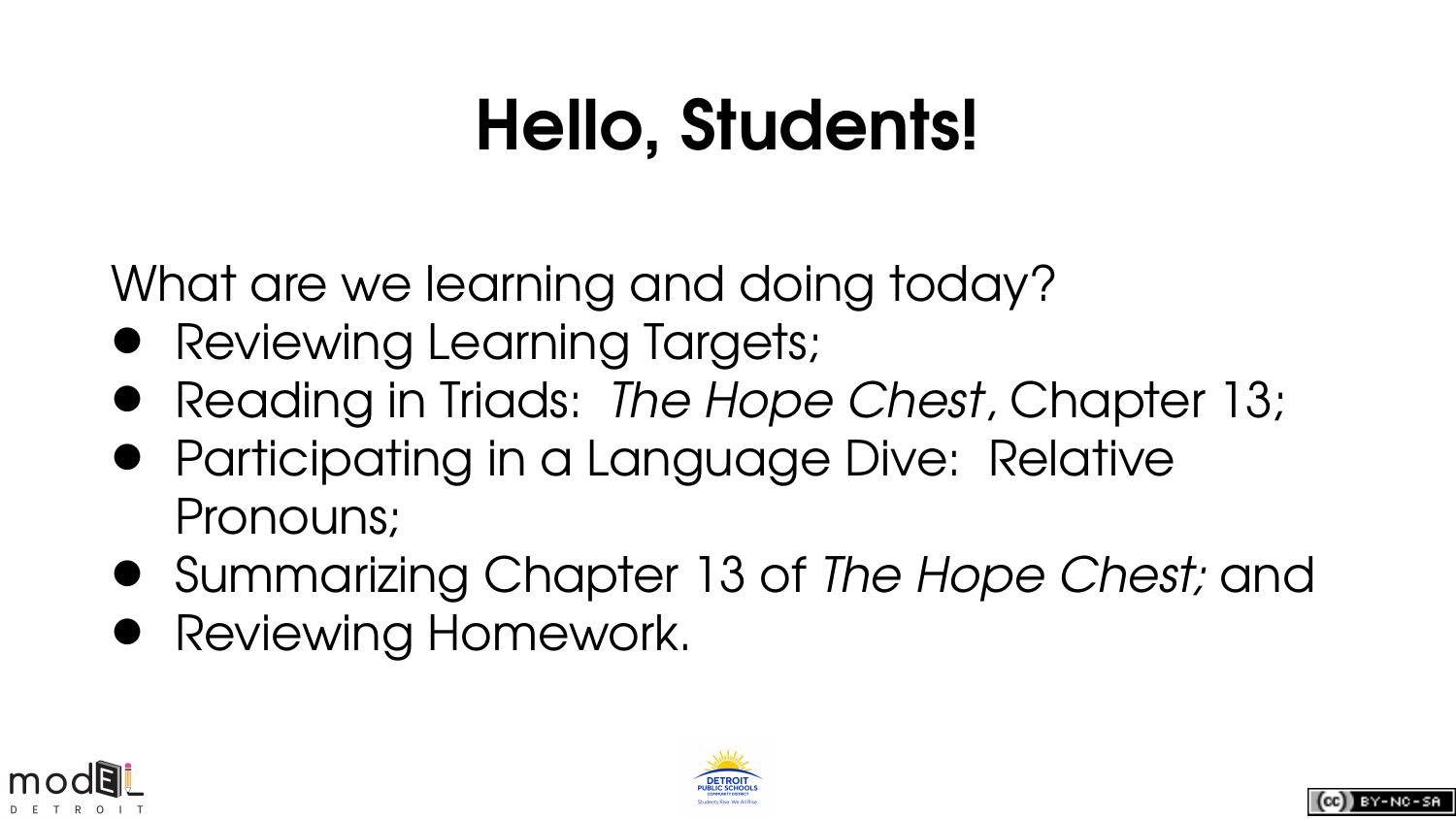

# Hello, Students!
What are we learning and doing today?
Reviewing Learning Targets;
Reading in Triads:  The Hope Chest, Chapter 13;
Participating in a Language Dive:  Relative Pronouns;
Summarizing Chapter 13 of The Hope Chest; and
Reviewing Homework.